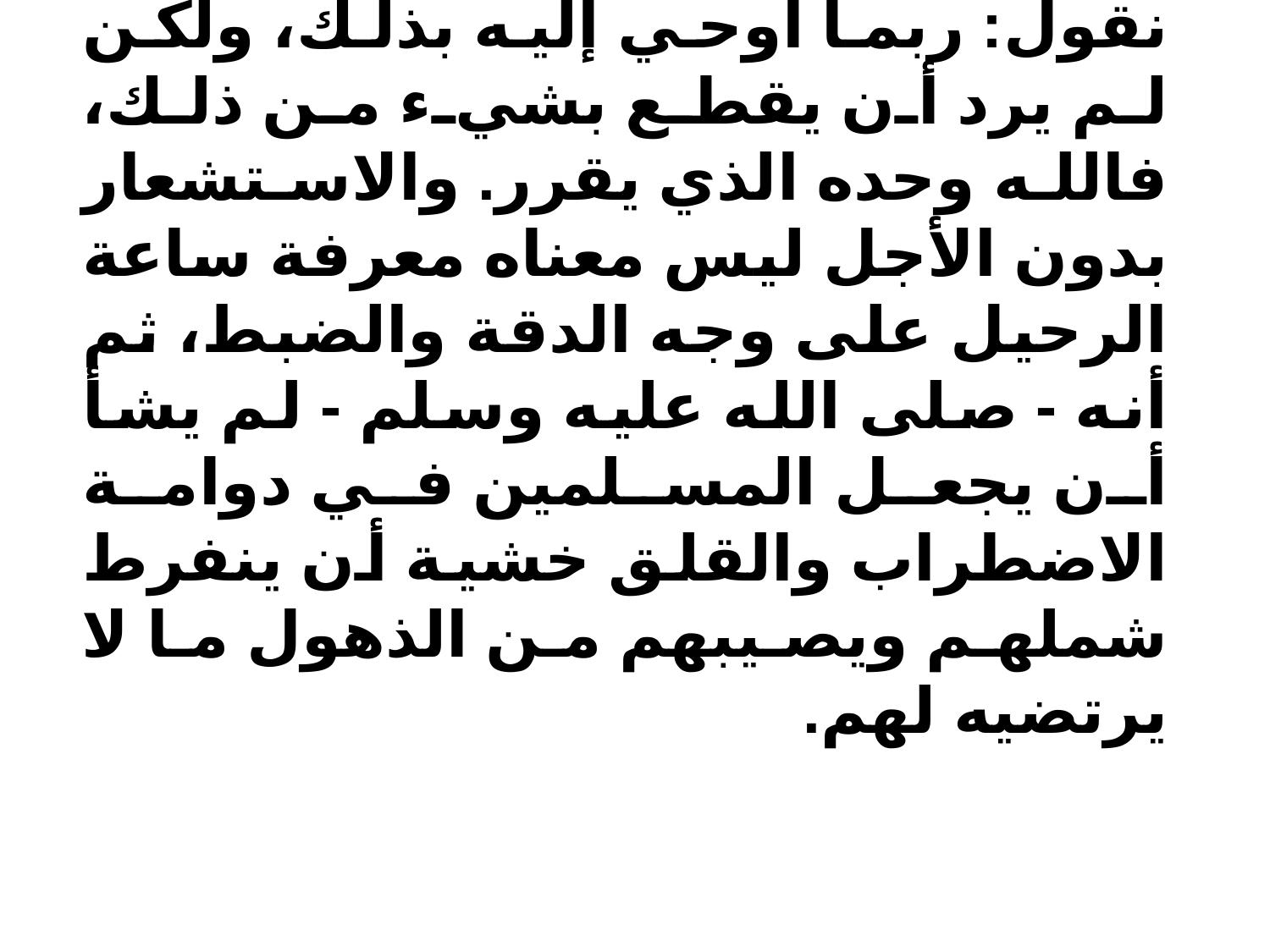

نقول: ربما أوحي إليه بذلك، ولكن لم يرد أن يقطع بشيء من ذلك، فالله وحده الذي يقرر. والاستشعار بدون الأجل ليس معناه معرفة ساعة الرحيل على وجه الدقة والضبط، ثم أنه - صلى الله عليه وسلم - لم يشأ أن يجعل المسلمين في دوامة الاضطراب والقلق خشية أن ينفرط شملهم ويصيبهم من الذهول ما لا يرتضيه لهم.